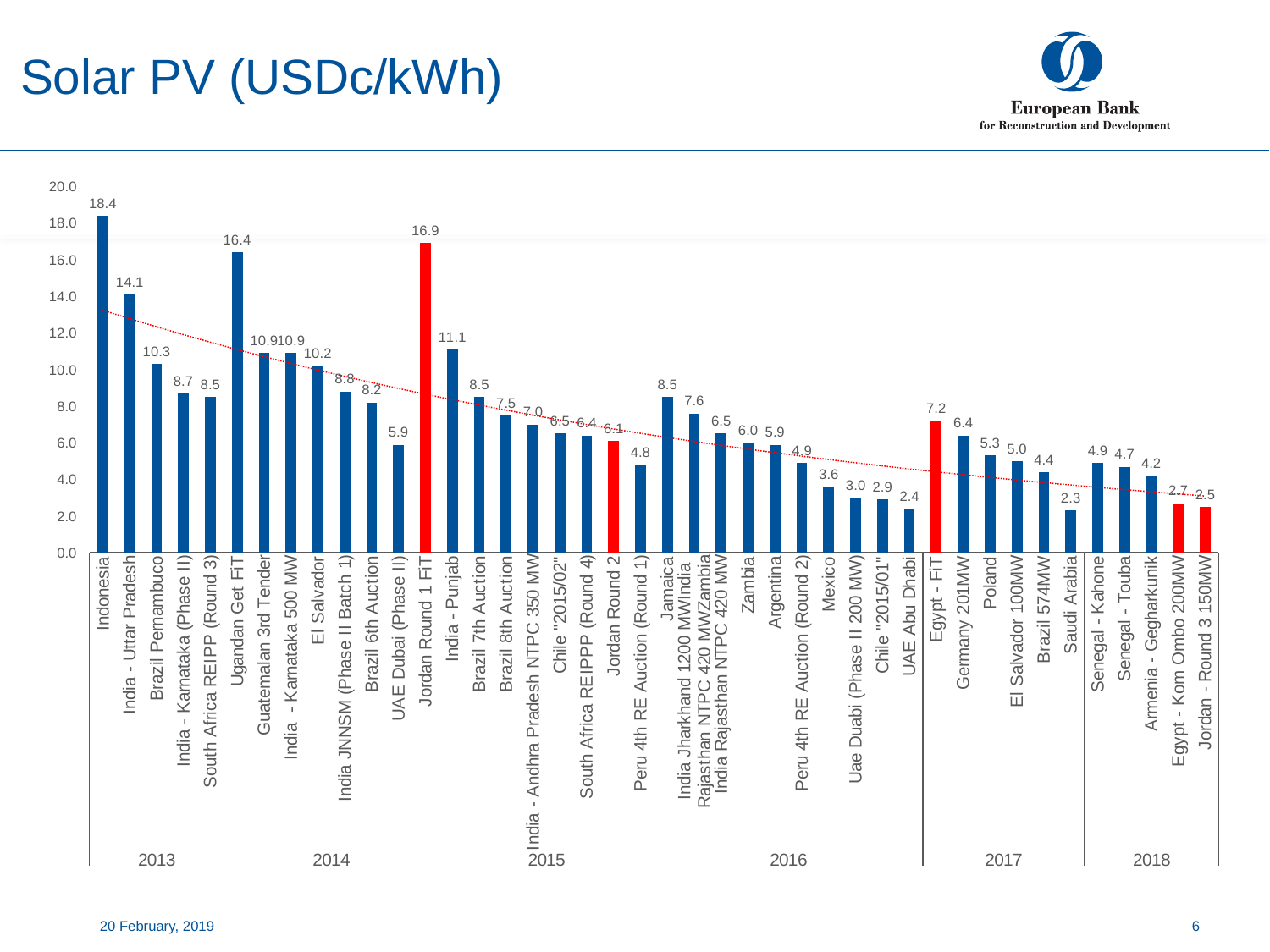

Solar PV (USDc/kWh)

### Chart

| Category |  |
|---|---|
| Indonesia | 18.4 |
| India - Uttar Pradesh | 14.1 |
| Brazil Pernambuco | 10.3 |
| India - Karnataka (Phase II) | 8.7 |
| South Africa REIPP (Round 3) | 8.5 |
| Ugandan Get FiT | 16.4 |
| Guatemalan 3rd Tender | 10.9 |
| India  - Karnataka 500 MW | 10.9 |
| El Salvador | 10.2 |
| India JNNSM (Phase II Batch 1) | 8.8 |
| Brazil 6th Auction | 8.2 |
| UAE Dubai (Phase II) | 5.9 |
| Jordan Round 1 FiT | 16.9 |
| India - Punjab | 11.1 |
| Brazil 7th Auction | 8.5 |
| Brazil 8th Auction | 7.5 |
| India - Andhra Pradesh NTPC 350 MW | 7.0 |
| Chile "2015/02" | 6.5 |
| South Africa REIPPP (Round 4) | 6.4 |
| Jordan Round 2 | 6.1 |
| Peru 4th RE Auction (Round 1) | 4.8 |
| Jamaica | 8.5 |
| India Jharkhand 1200 MWIndia Rajasthan NTPC 420 MWZambia | 7.6 |
| India Rajasthan NTPC 420 MW | 6.5 |
| Zambia | 6.0 |
| Argentina | 5.9 |
| Peru 4th RE Auction (Round 2) | 4.9 |
| Mexico | 3.6 |
| Uae Duabi (Phase II 200 MW) | 3.0 |
| Chile "2015/01" | 2.9 |
| UAE Abu Dhabi | 2.4 |
| Egypt - FiT | 7.2 |
| Germany 201MW | 6.4 |
| Poland | 5.3 |
| El Salvador 100MW | 5.0 |
| Brazil 574MW | 4.4 |
| Saudi Arabia | 2.3 |
| Senegal - Kahone | 4.9 |
| Senegal - Touba | 4.7 |
| Armenia - Gegharkunik | 4.2 |
| Egypt - Kom Ombo 200MW | 2.7 |
| Jordan - Round 3 150MW | 2.5 |
20 February, 2019
6